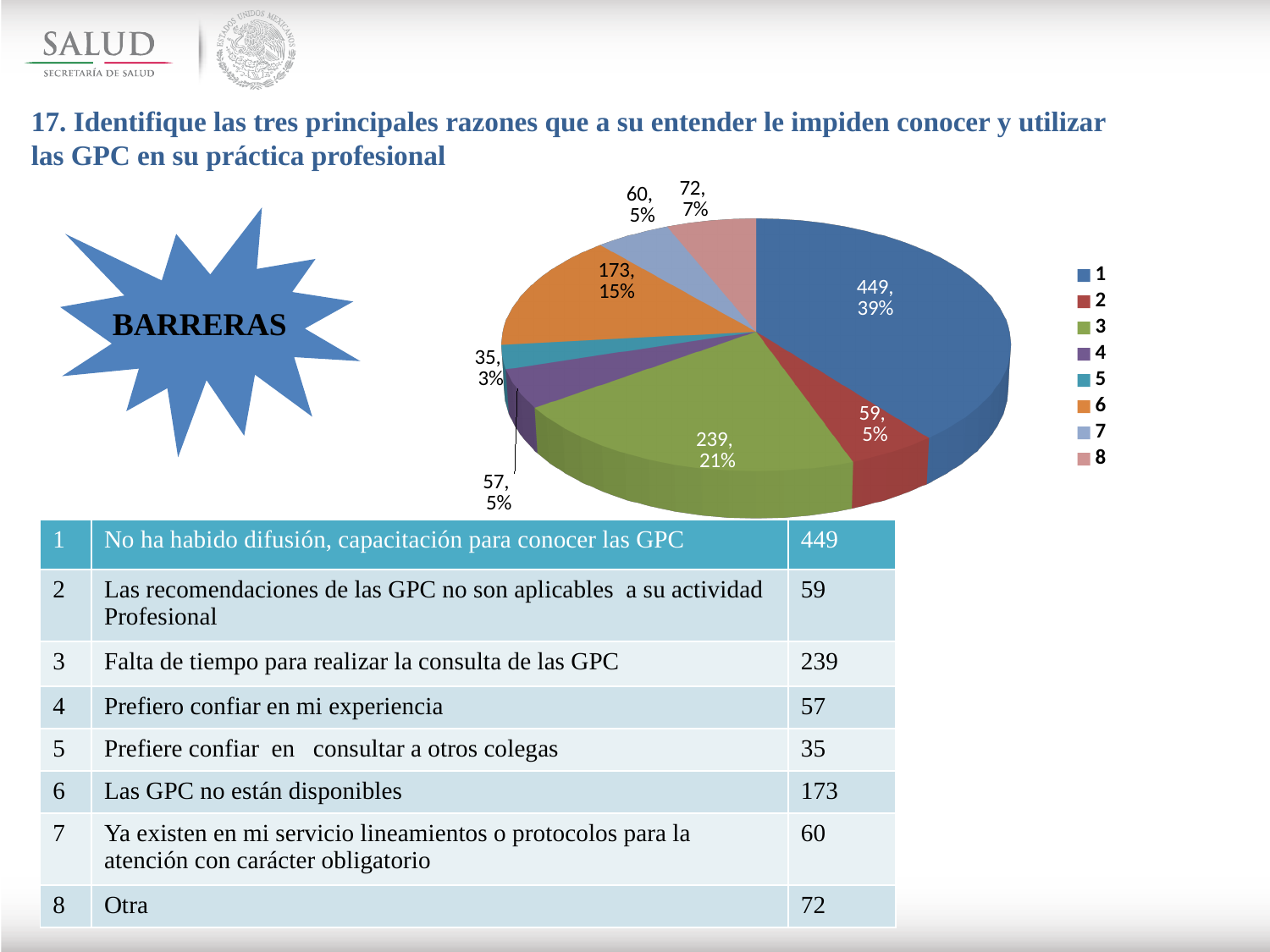

17. Identifique las tres principales razones que a su entender le impiden conocer y utilizar las GPC en su práctica profesional

[unsupported chart]

BARRERAS
| 1 | No ha habido difusión, capacitación para conocer las GPC | 449 |
| --- | --- | --- |
| 2 | Las recomendaciones de las GPC no son aplicables a su actividad Profesional | 59 |
| 3 | Falta de tiempo para realizar la consulta de las GPC | 239 |
| 4 | Prefiero confiar en mi experiencia | 57 |
| 5 | Prefiere confiar en consultar a otros colegas | 35 |
| 6 | Las GPC no están disponibles | 173 |
| 7 | Ya existen en mi servicio lineamientos o protocolos para la atención con carácter obligatorio | 60 |
| 8 | Otra | 72 |